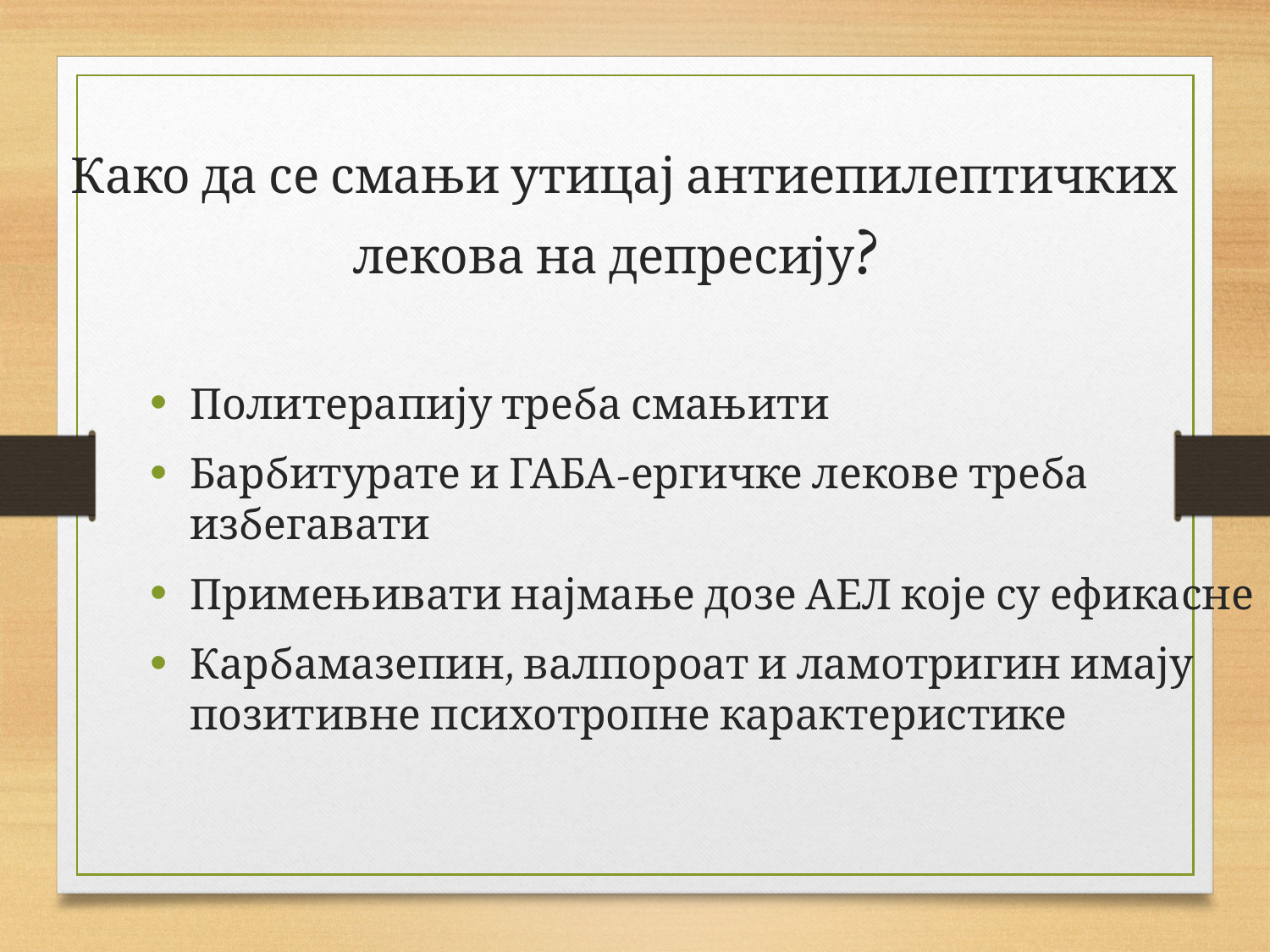

Како да се смањи утицај антиепилептичких лекова на депресију?
Политерапију треба смањити
Барбитурате и ГАБА-ергичке лекове треба избегавати
Примењивати најмање дозе АЕЛ које су ефикасне
Карбамазепин, валпороат и ламотригин имају позитивне психотропне карактеристике